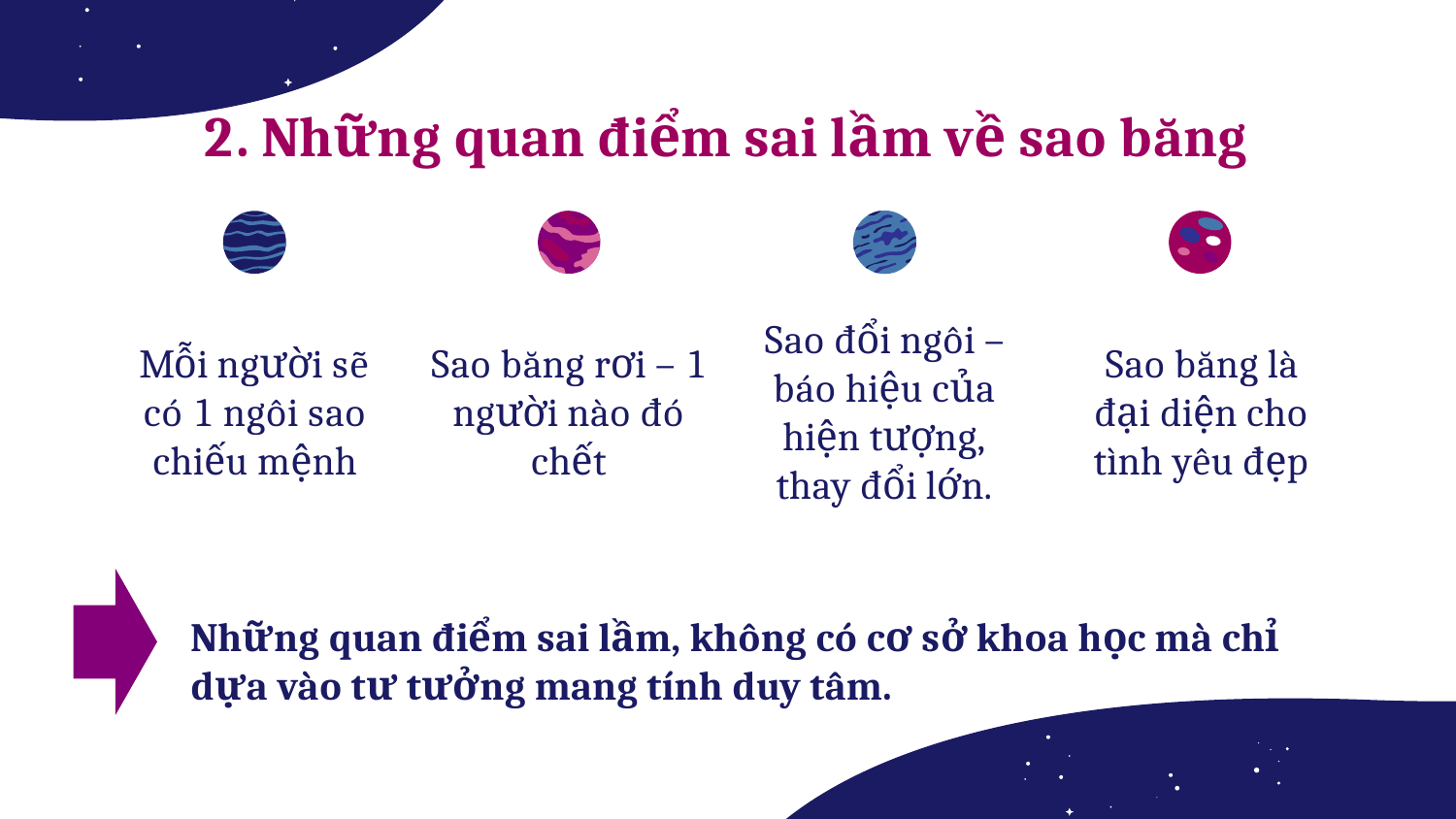

# 2. Những quan điểm sai lầm về sao băng

Mỗi người sẽ có 1 ngôi sao chiếu mệnh
Sao băng rơi – 1 người nào đó chết
Sao đổi ngôi – báo hiệu của hiện tượng, thay đổi lớn.
Sao băng là đại diện cho tình yêu đẹp

Những quan điểm sai lầm, không có cơ sở khoa học mà chỉ dựa vào tư tưởng mang tính duy tâm.